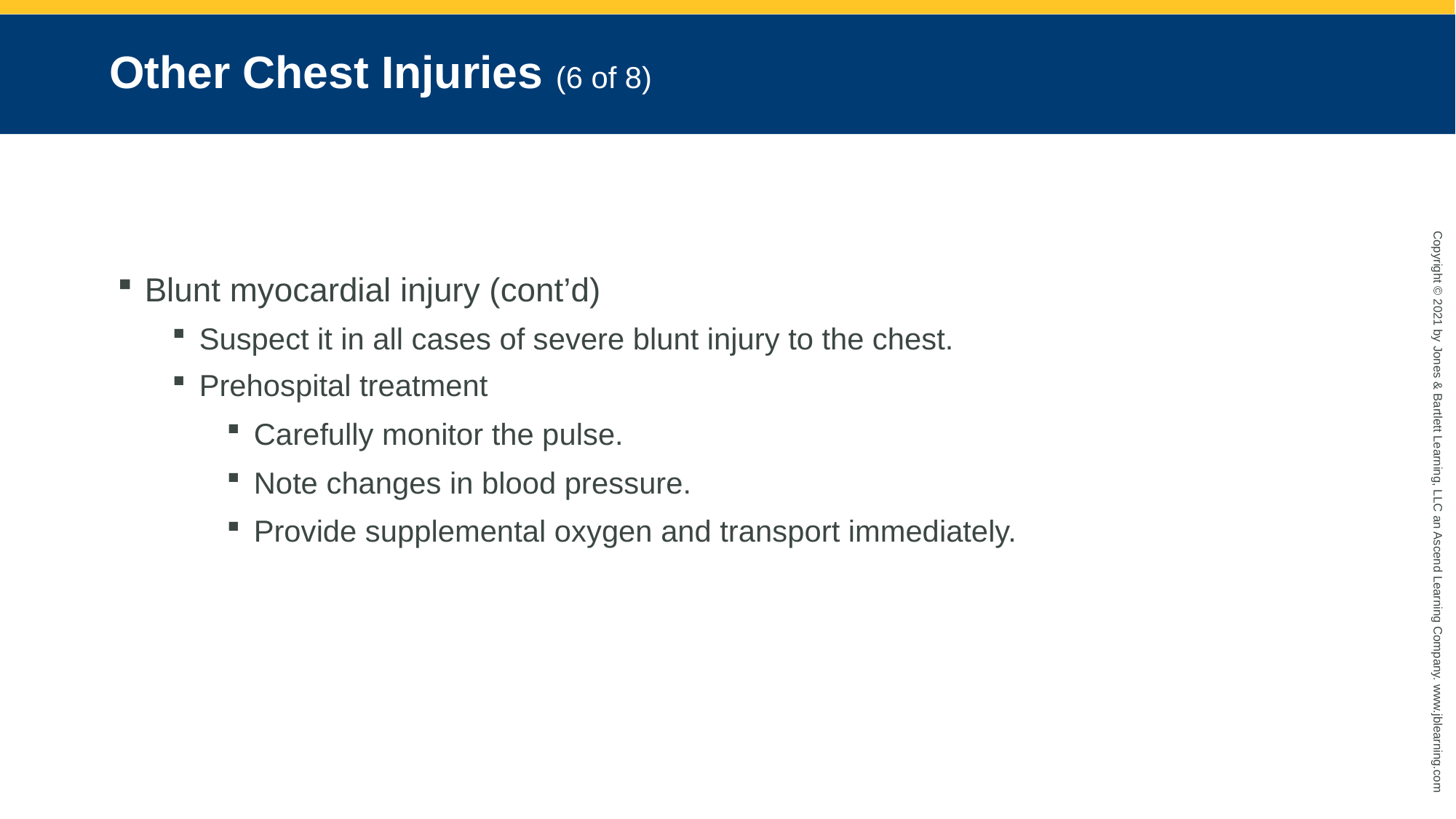

# Other Chest Injuries (6 of 8)
Blunt myocardial injury (cont’d)
Suspect it in all cases of severe blunt injury to the chest.
Prehospital treatment
Carefully monitor the pulse.
Note changes in blood pressure.
Provide supplemental oxygen and transport immediately.